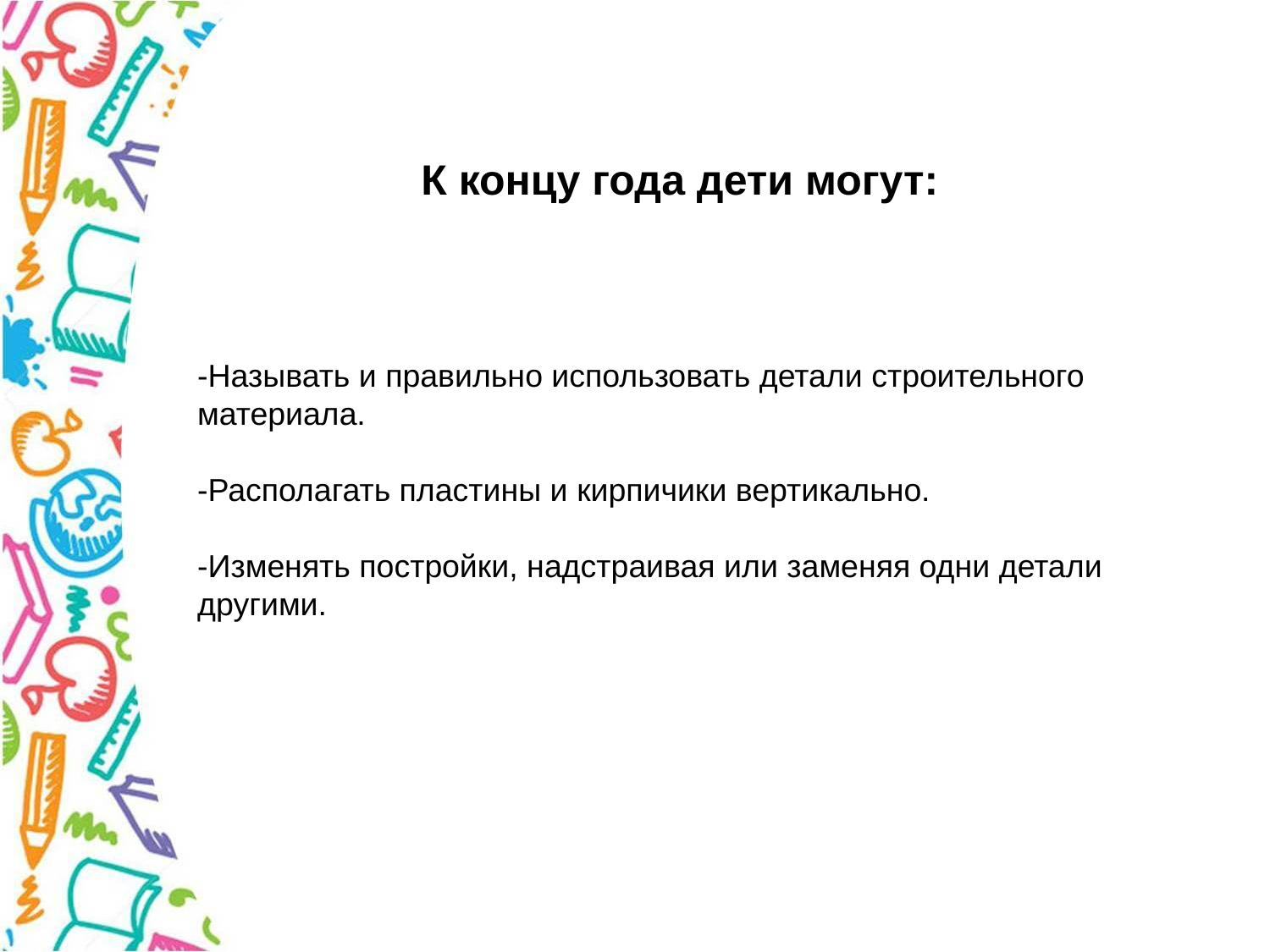

К концу года дети могут:

-Называть и правильно использовать детали строительного материала.

-Располагать пластины и кирпичики вертикально.

-Изменять постройки, надстраивая или заменяя одни детали другими.